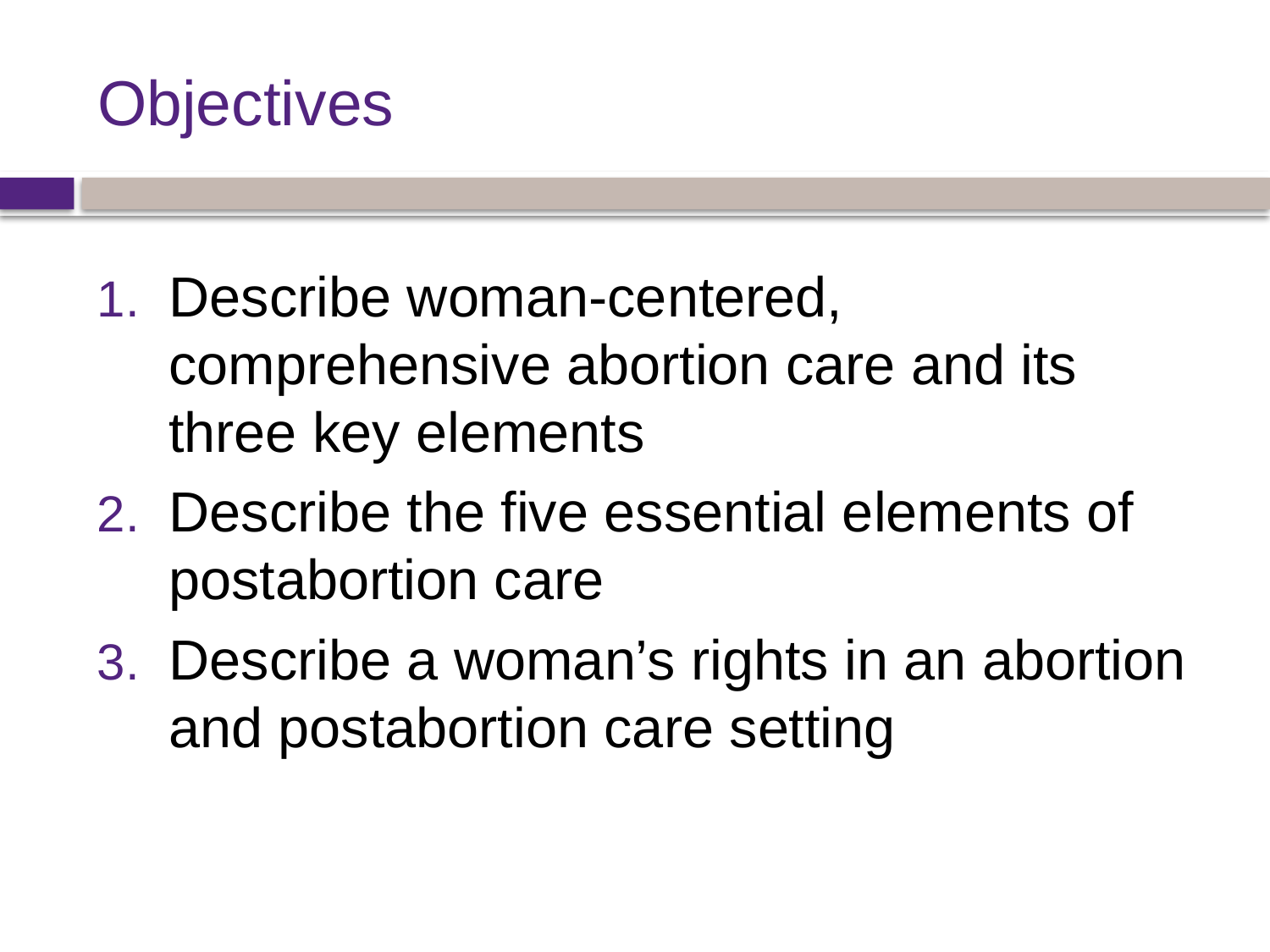

# Objectives
Describe woman-centered, comprehensive abortion care and its three key elements
Describe the five essential elements of postabortion care
Describe a woman’s rights in an abortion and postabortion care setting